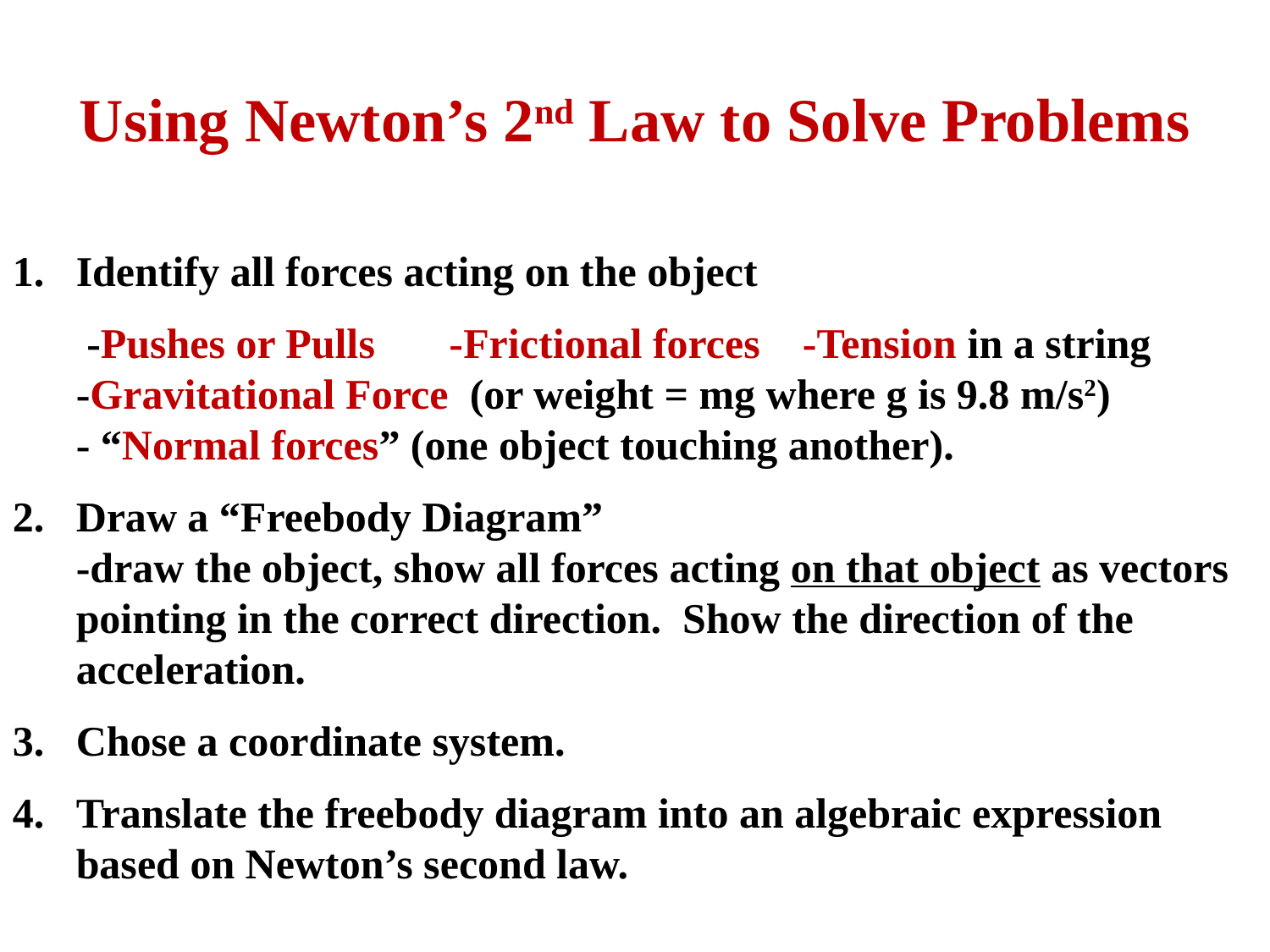

# Using Newton’s 2nd Law to Solve Problems
Identify all forces acting on the object
       -Pushes or Pulls       -Frictional forces    -Tension in a string
-Gravitational Force  (or weight = mg where g is 9.8 m/s2)
- “Normal forces” (one object touching another).
Draw a “Freebody Diagram”
-draw the object, show all forces acting on that object as vectors pointing in the correct direction.  Show the direction of the acceleration.
Chose a coordinate system.
Translate the freebody diagram into an algebraic expression based on Newton’s second law.